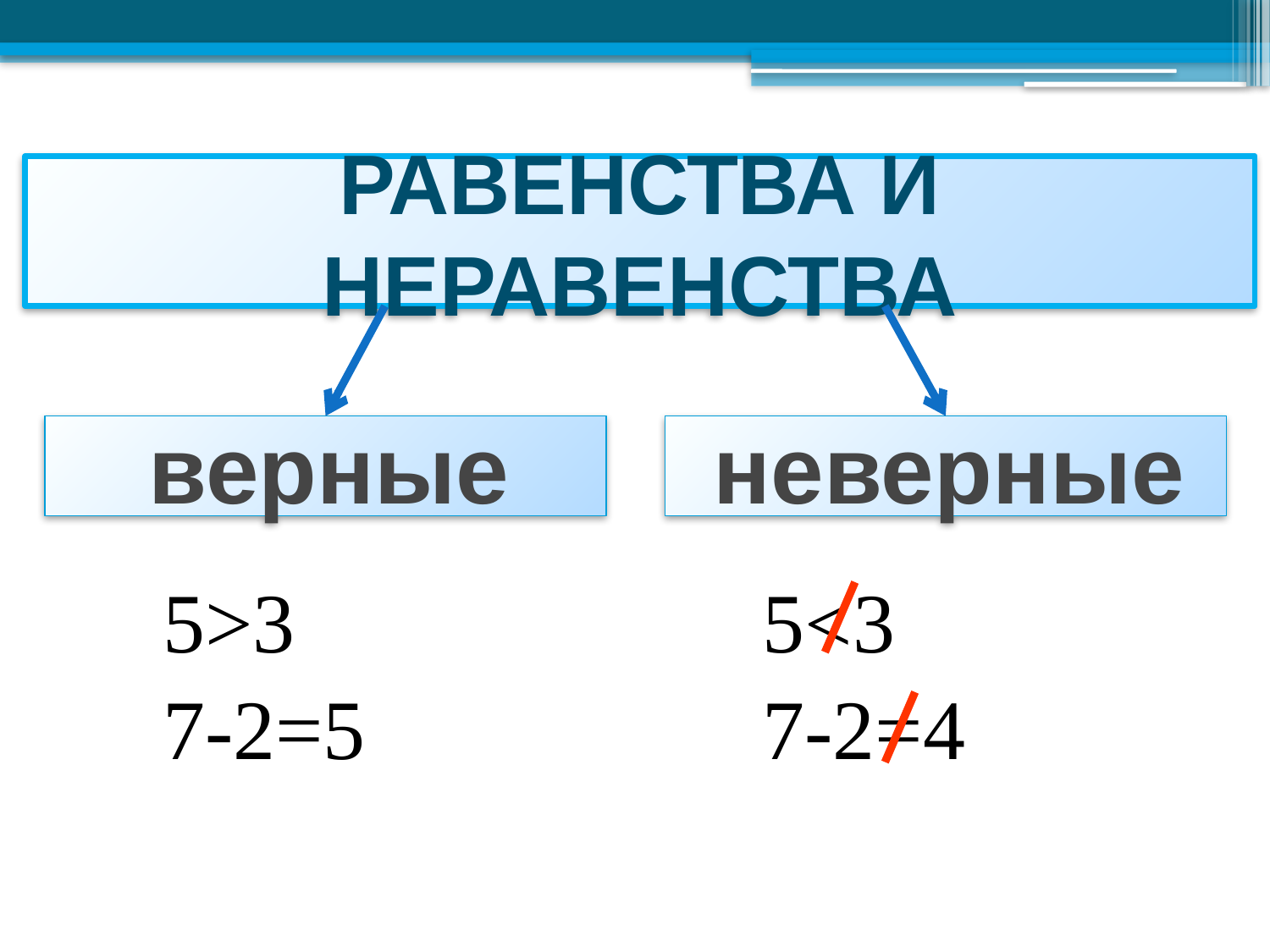

# РАВЕНСТВА И НЕРАВЕНСТВА
верные
неверные
5>3
7-2=5
5<3
7-2=4